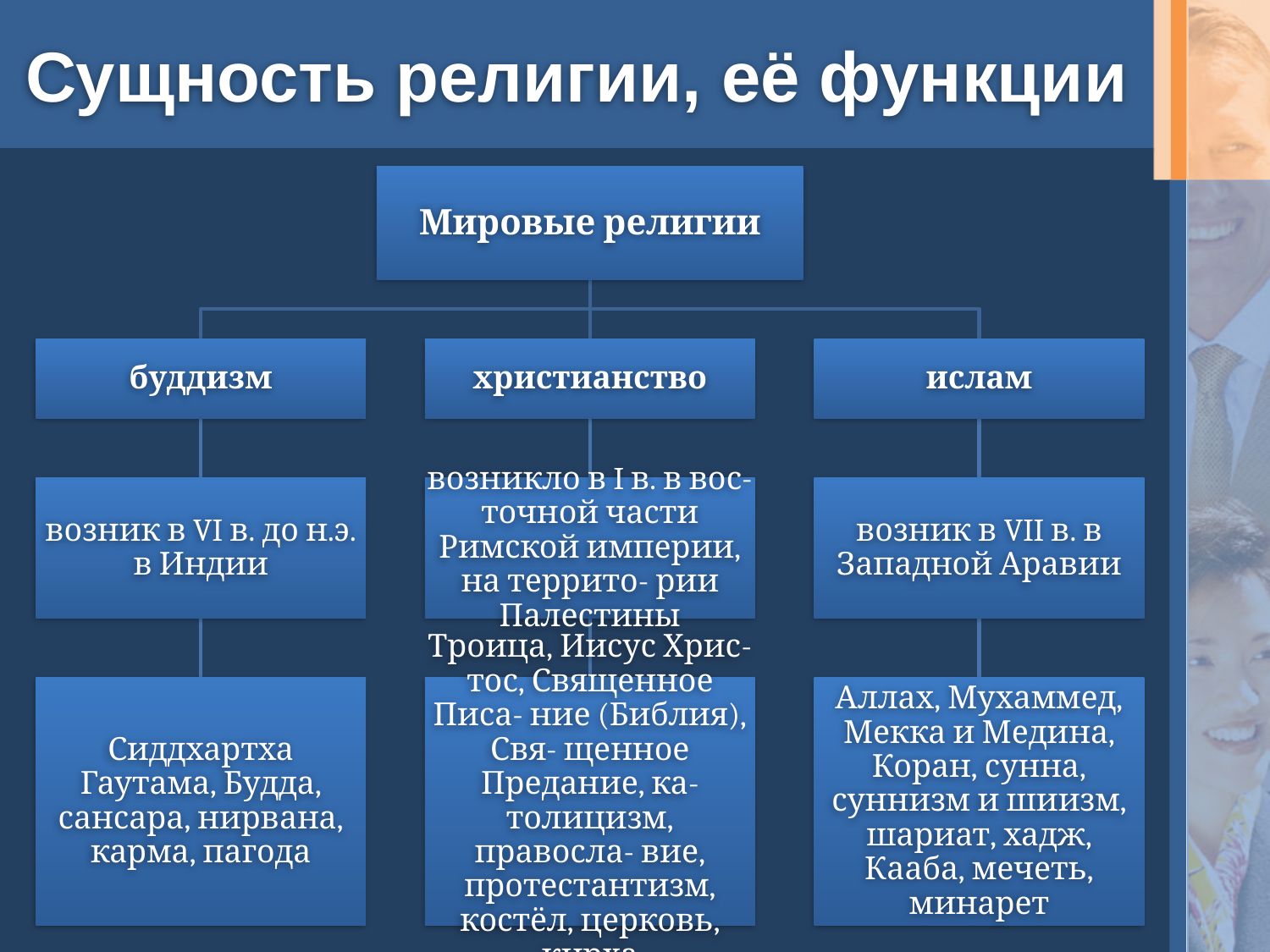

# Сущность религии, её функции

Мировые религии

буддизм

христианство

ислам

возник в VI в. до н.э. в Индии

возникло в I в. в вос- точной части Римской империи, на террито- рии Палестины

возник в VII в. в Западной Аравии

Сиддхартха Гаутама, Будда, сансара, нирвана, карма, пагода

Троица, Иисус Хрис- тос, Священное Писа- ние (Библия), Свя- щенное Предание, ка- толицизм, правосла- вие, протестантизм, костёл, церковь, кирха

Аллах, Мухаммед, Мекка и Медина, Коран, сунна, суннизм и шиизм, шариат, хадж, Кааба, мечеть, минарет